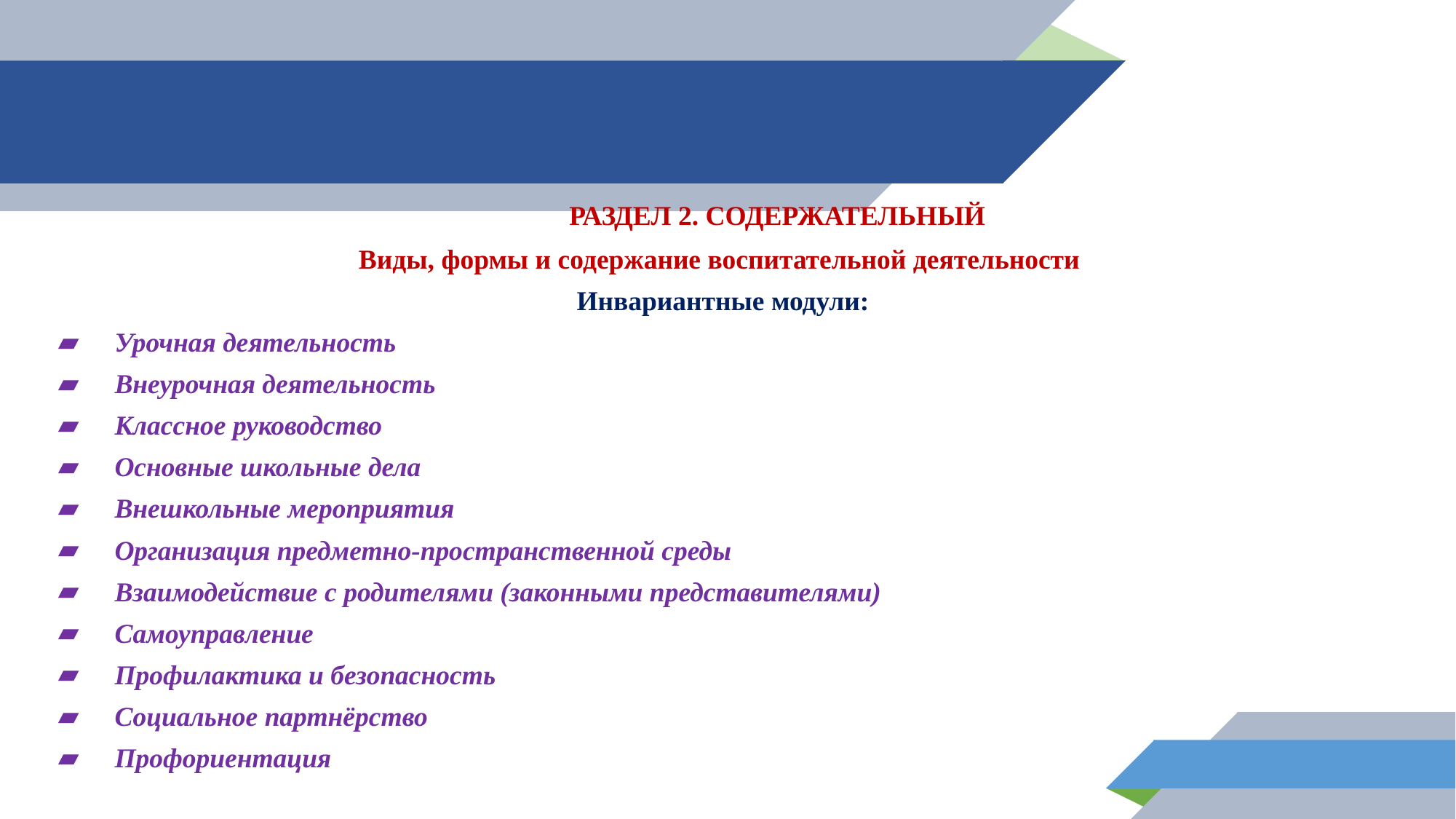

РАЗДЕЛ 2. СОДЕРЖАТЕЛЬНЫЙ
Виды, формы и содержание воспитательной деятельности
Инвариантные модули:
Урочная деятельность
Внеурочная деятельность
Классное руководство
Основные школьные дела
Внешкольные мероприятия
Организация предметно-пространственной среды
Взаимодействие с родителями (законными представителями)
Самоуправление
Профилактика и безопасность
Социальное партнёрство
Профориентация